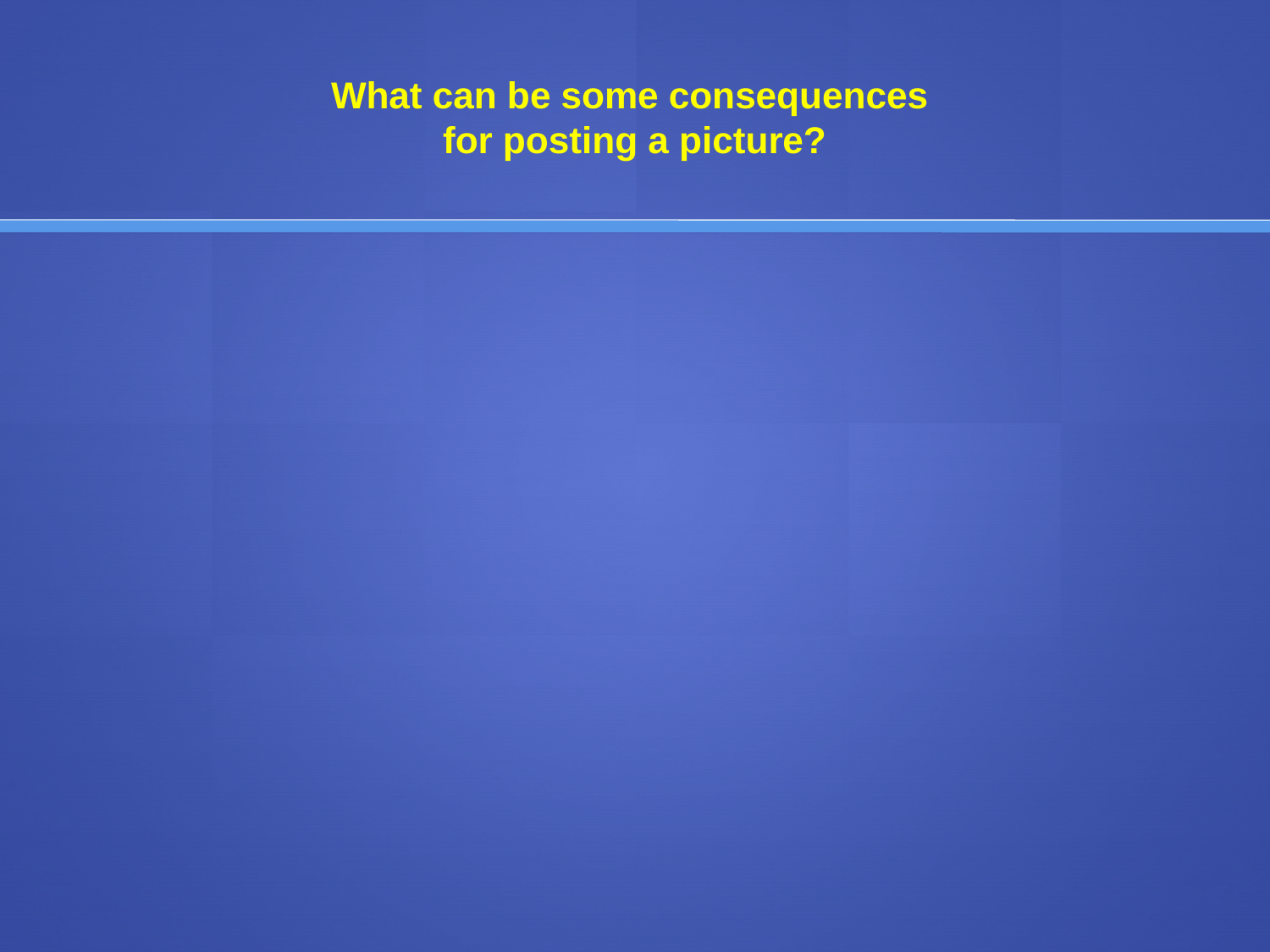

# What can be some consequences for posting a picture?